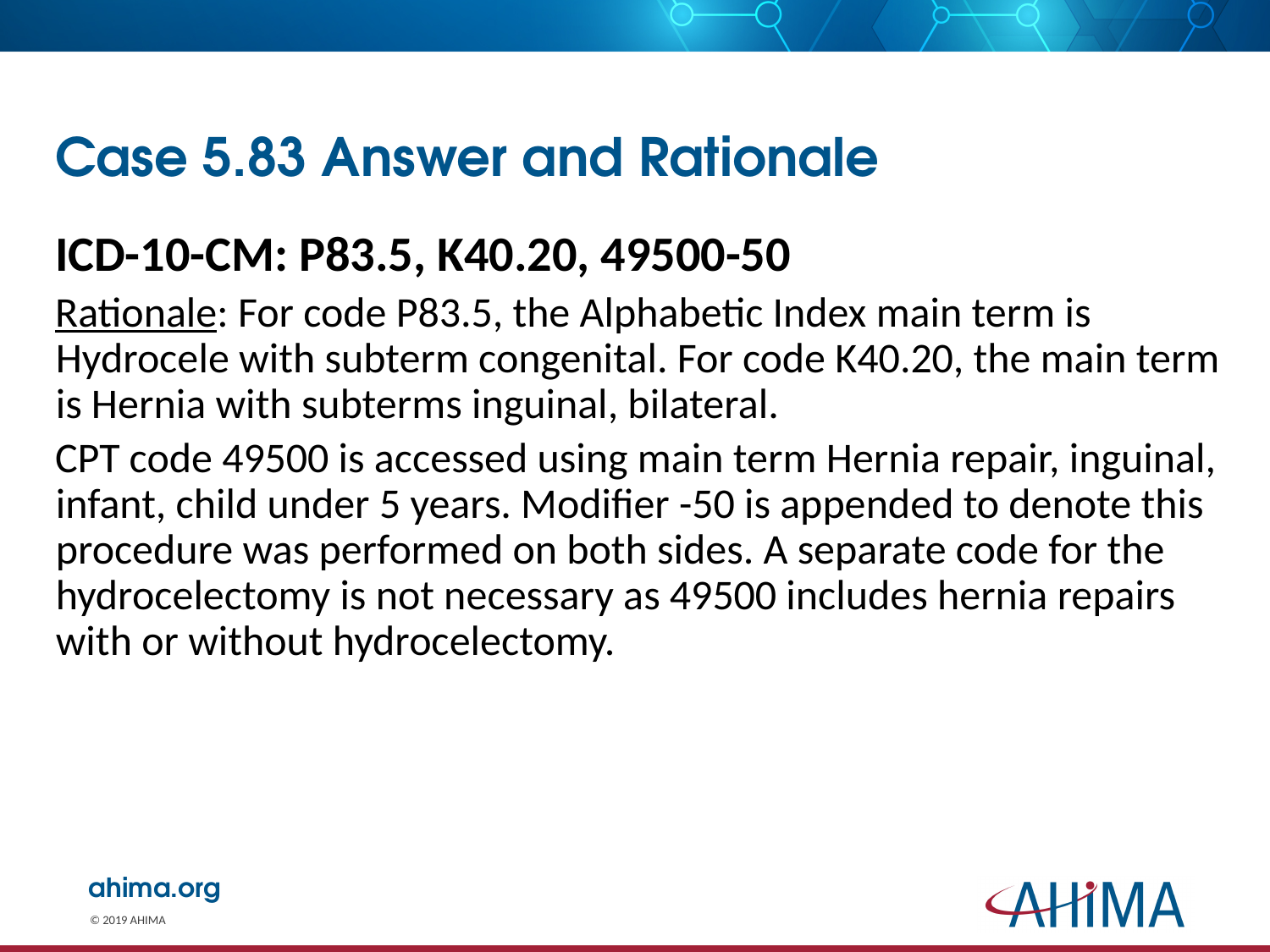

# Case 5.83 Answer and Rationale
ICD-10-CM: P83.5, K40.20, 49500-50
Rationale: For code P83.5, the Alphabetic Index main term is Hydrocele with subterm congenital. For code K40.20, the main term is Hernia with subterms inguinal, bilateral.
CPT code 49500 is accessed using main term Hernia repair, inguinal, infant, child under 5 years. Modifier -50 is appended to denote this procedure was performed on both sides. A separate code for the hydrocelectomy is not necessary as 49500 includes hernia repairs with or without hydrocelectomy.